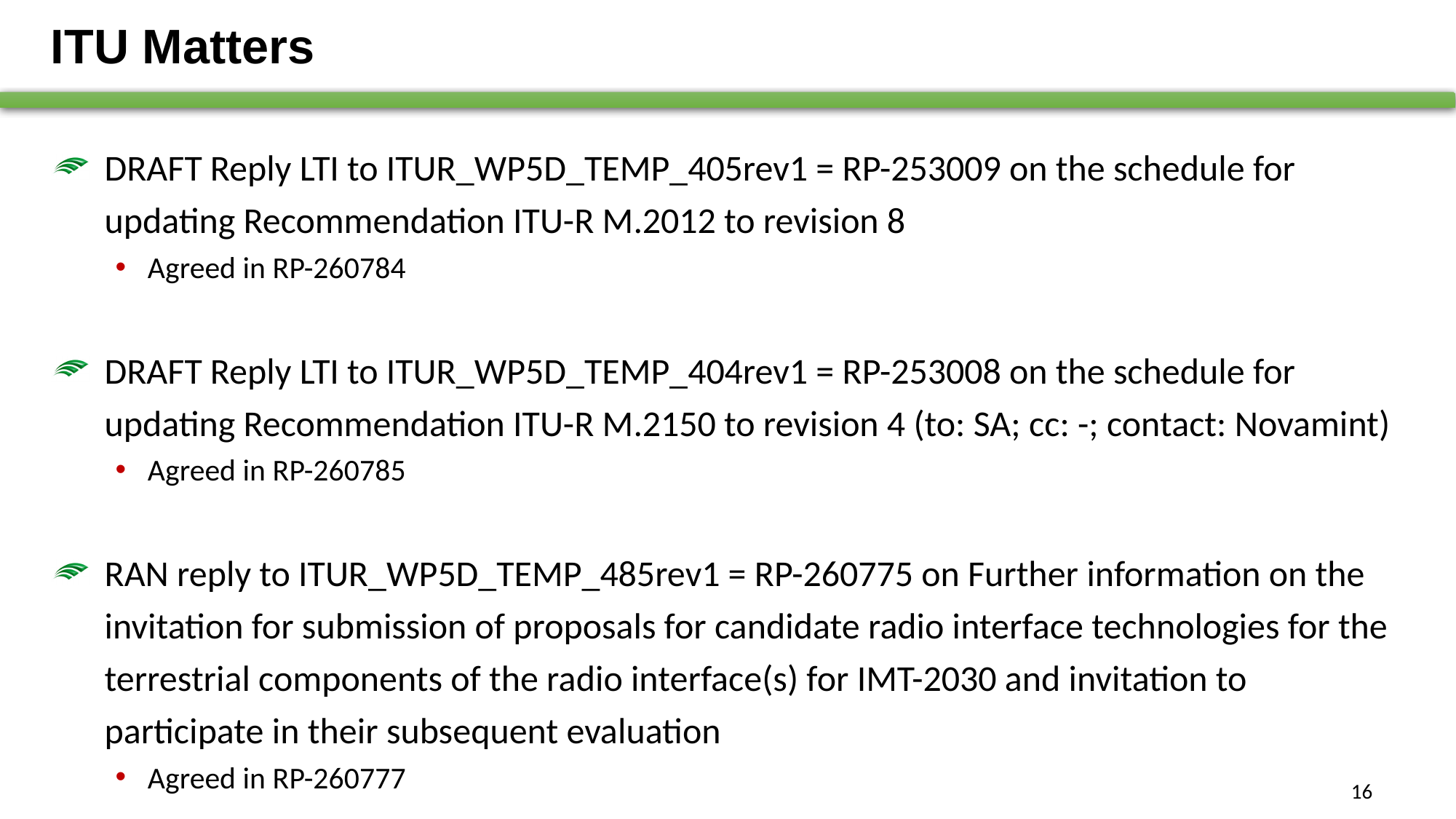

# ITU Matters
DRAFT Reply LTI to ITUR_WP5D_TEMP_405rev1 = RP-253009 on the schedule for updating Recommendation ITU-R M.2012 to revision 8
Agreed in RP-260784

DRAFT Reply LTI to ITUR_WP5D_TEMP_404rev1 = RP-253008 on the schedule for updating Recommendation ITU-R M.2150 to revision 4 (to: SA; cc: -; contact: Novamint)
Agreed in RP-260785

RAN reply to ITUR_WP5D_TEMP_485rev1 = RP-260775 on Further information on the invitation for submission of proposals for candidate radio interface technologies for the terrestrial components of the radio interface(s) for IMT-2030 and invitation to participate in their subsequent evaluation
Agreed in RP-260777